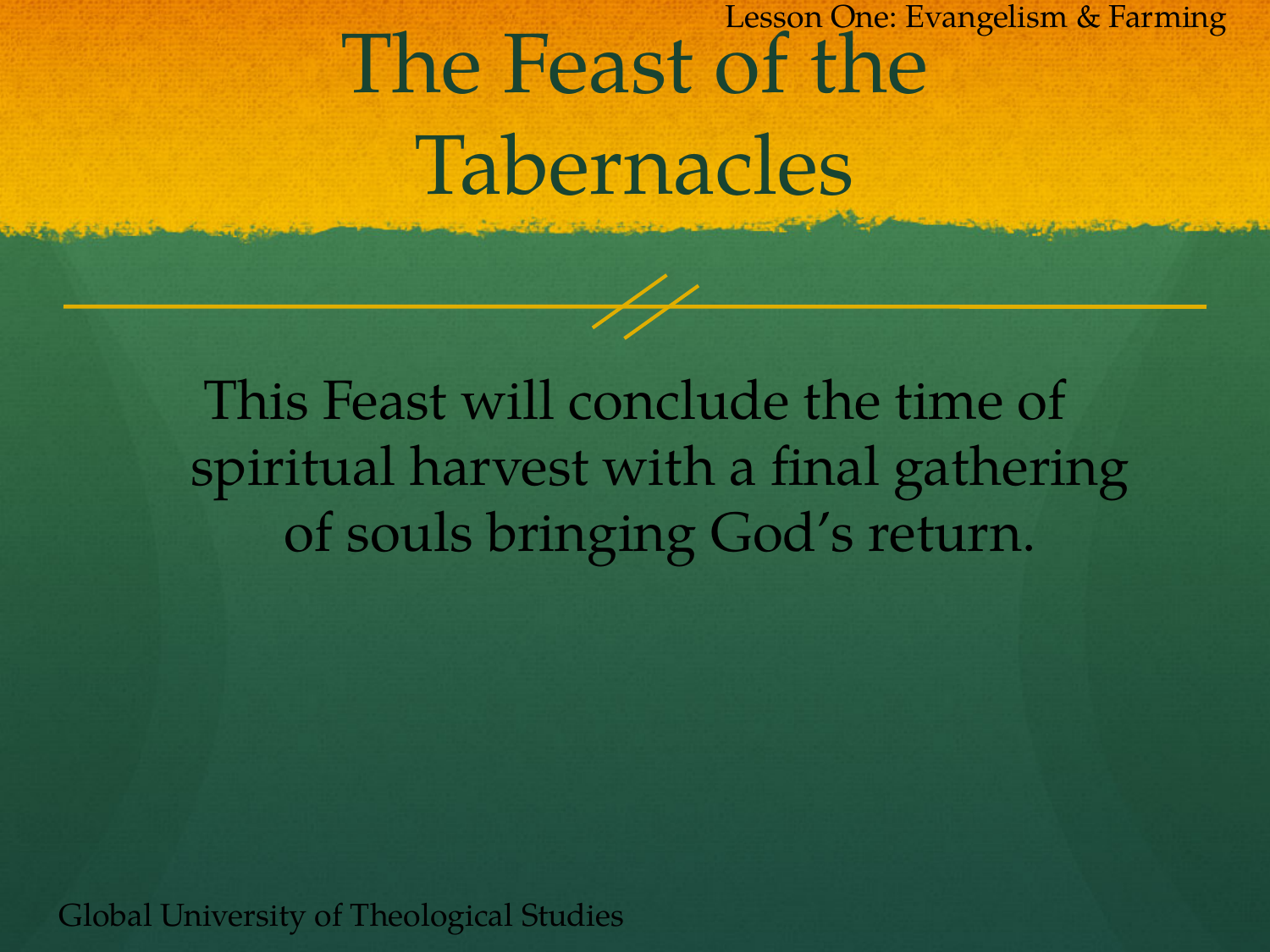

Lesson One: Evangelism & Farming

# The Feast of the Tabernacles
This Feast will conclude the time of spiritual harvest with a final gathering of souls bringing God’s return.
Global University of Theological Studies